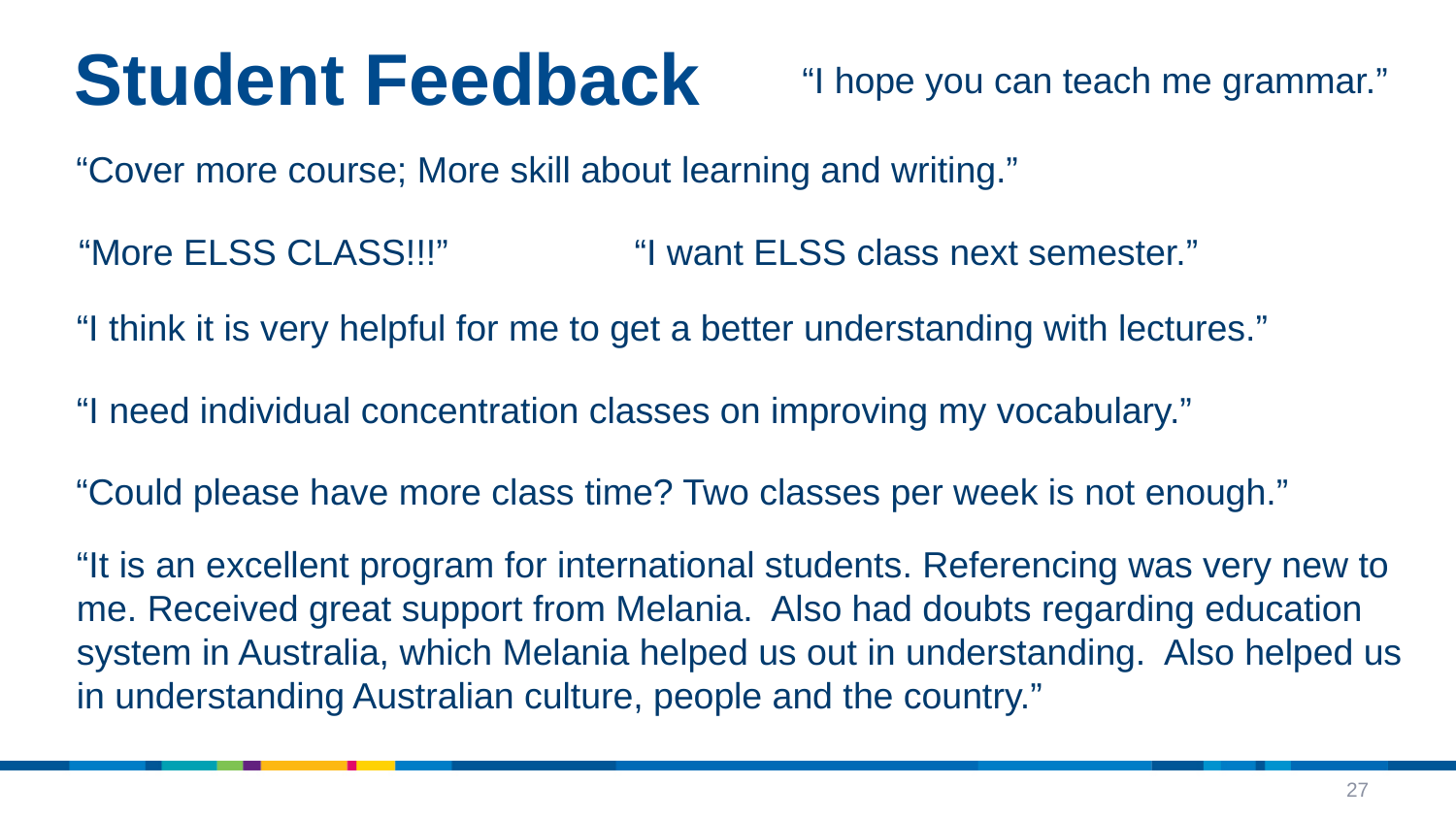

# Student Feedback
“I hope you can teach me grammar.”
“Cover more course; More skill about learning and writing.”
“More ELSS CLASS!!!”
“I want ELSS class next semester.”
“I think it is very helpful for me to get a better understanding with lectures.”
“I need individual concentration classes on improving my vocabulary.”
“Could please have more class time? Two classes per week is not enough.”
“It is an excellent program for international students. Referencing was very new to me. Received great support from Melania.  Also had doubts regarding education system in Australia, which Melania helped us out in understanding.  Also helped us in understanding Australian culture, people and the country.”

27